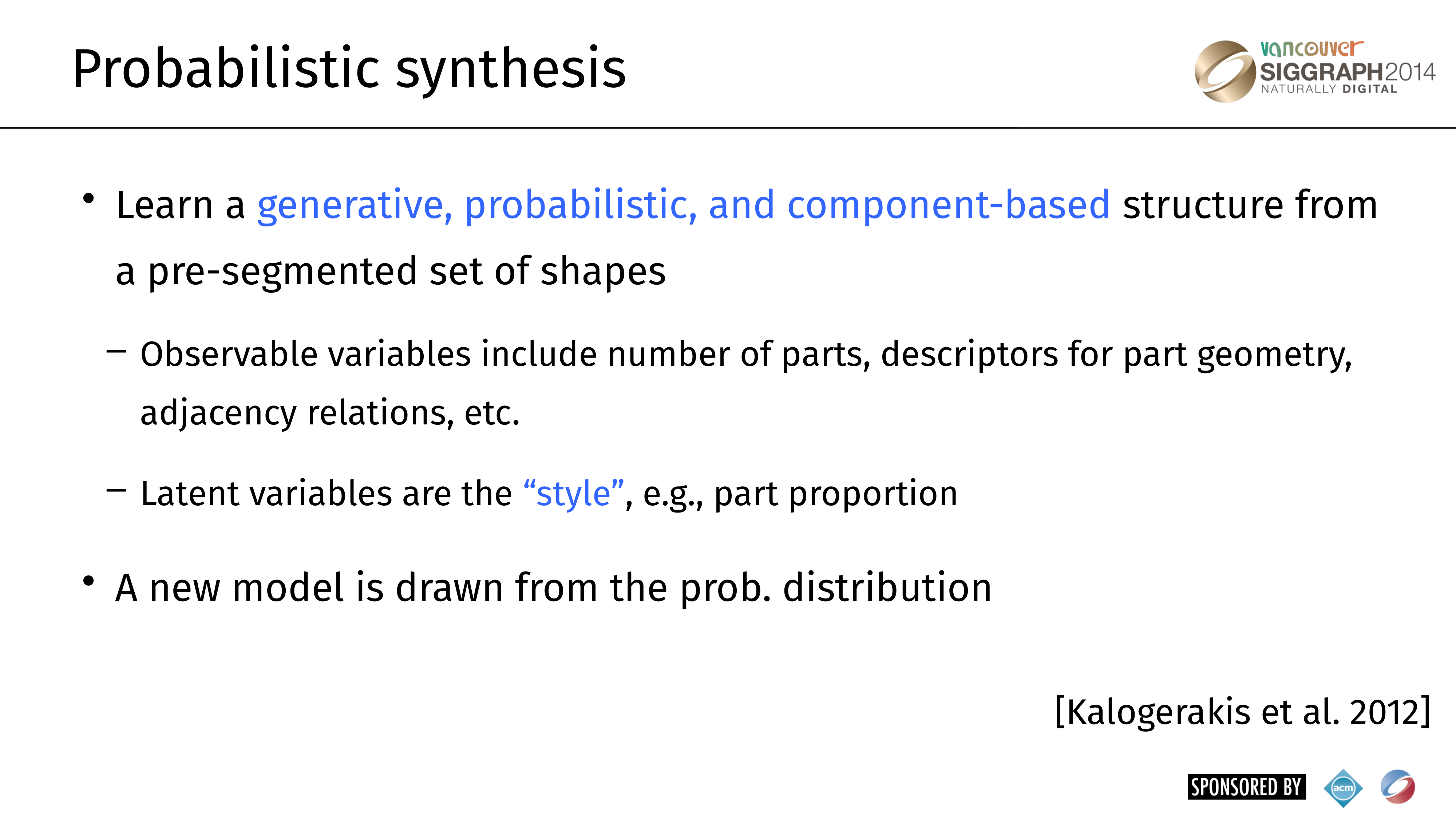

Probabilistic synthesis

Learn a generative, probabilistic, and component-based structure from a pre-segmented set of shapes
Observable variables include number of parts, descriptors for part geometry, adjacency relations, etc.
Latent variables are the “style”, e.g., part proportion
A new model is drawn from the prob. distribution

[Kalogerakis et al. 2012]